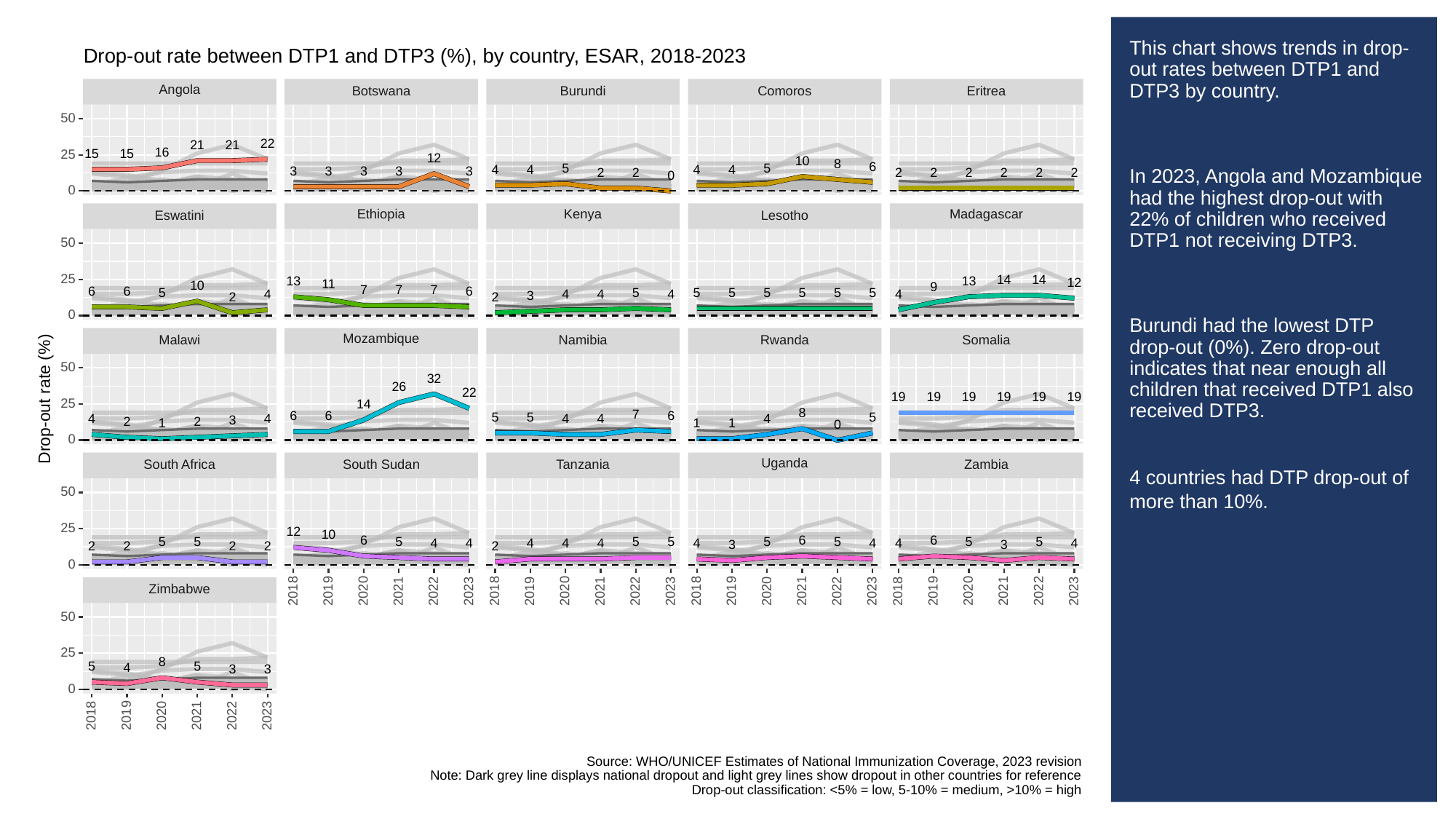

# This chart shows trends in drop-out rates between DTP1 and DTP3 by country.

In 2023, Angola and Mozambique had the highest drop-out with 22% of children who received DTP1 not receiving DTP3.

Burundi had the lowest DTP drop-out (0%). Zero drop-out indicates that near enough all children that received DTP1 also received DTP3.

4 countries had DTP drop-out of more than 10%.

Drop-out rate between DTP1 and DTP3 (%), by country, ESAR, 2018-2023

Angola
Comoros
Botswana
Burundi
Eritrea

50

22
21
21

16
15
15
25
12

10

8
6

5
5
4
4
4
4
3
3
3
3
3
2
2
2
2
2
2
2
2

0

0

Kenya
Madagascar
Ethiopia
Eswatini
Lesotho

50

25
14
14
13
13
12

11
10
9

7
7
7
6
6
6

5
5
5
5
5
5
5
5
4
4
4
4
4
3
2
2

0

Mozambique
Somalia
Malawi
Namibia
Rwanda

50

32
26

22
Drop-out rate (%)
19
19
19
19
19
19

25
14

8
7
6
6
6

5
5
5
4
4
4
4
4
3
2
2
1
1
1

0

0

Uganda
South Africa
South Sudan
Tanzania
Zambia

50

25
12

10

6
6
6

5
5
5
5
5
5
5
5
5
4
4
4
4
4
4
4
4
4
3
3
2
2
2
2
2

0

Zimbabwe
2023
2023
2023
2023
2018
2019
2020
2021
2022
2018
2019
2020
2021
2022
2018
2019
2020
2021
2022
2018
2019
2020
2021
2022

50

25

8

5
5
4
3
3

0

2023
2018
2019
2020
2021
2022
Source: WHO/UNICEF Estimates of National Immunization Coverage, 2023 revision
Note: Dark grey line displays national dropout and light grey lines show dropout in other countries for reference
Drop-out classification: <5% = low, 5-10% = medium, >10% = high